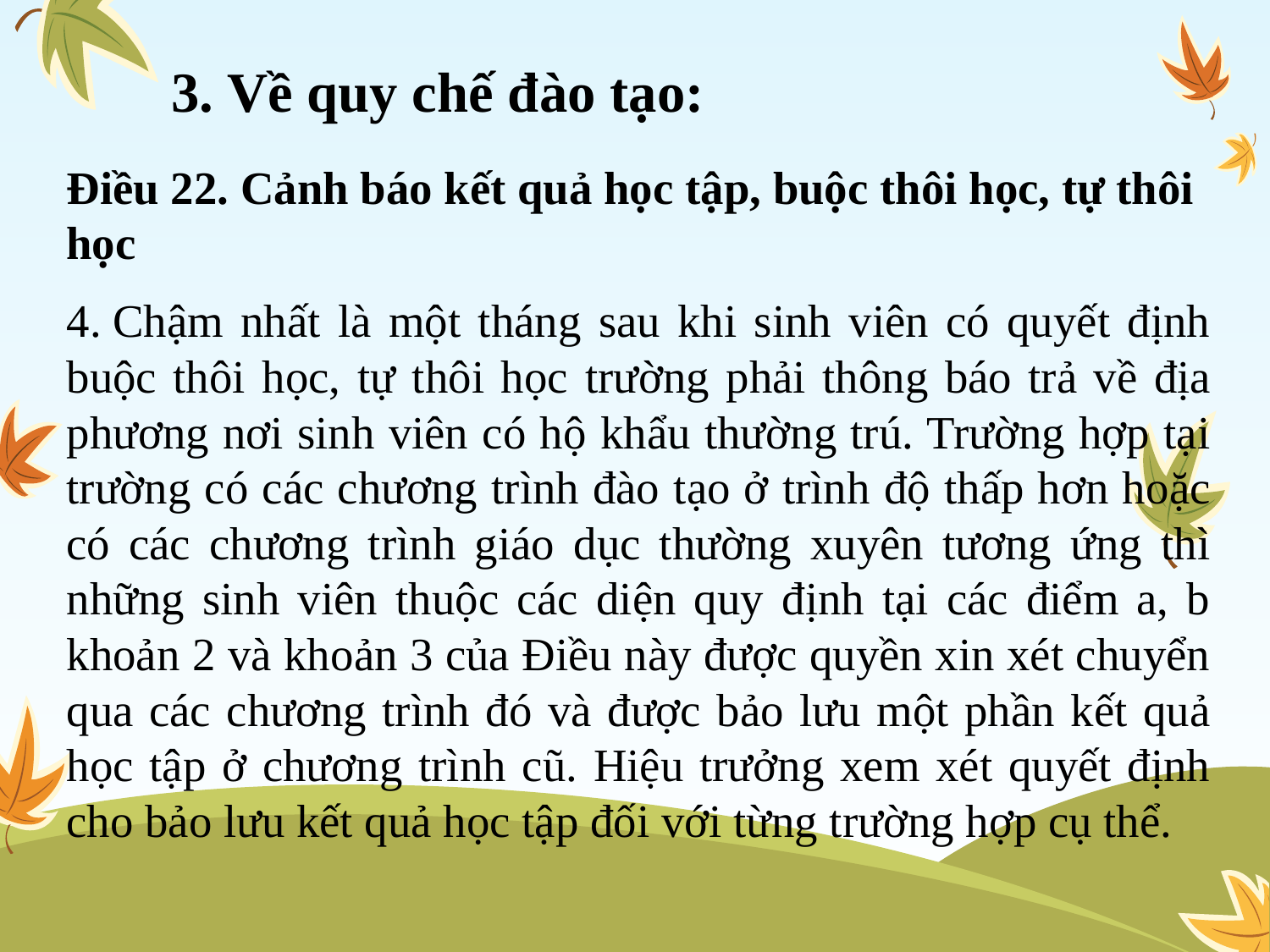

# 3. Về quy chế đào tạo:
Điều 22. Cảnh báo kết quả học tập, buộc thôi học, tự thôi học
	4. Chậm nhất là một tháng sau khi sinh viên có quyết định buộc thôi học, tự thôi học trường phải thông báo trả về địa phương nơi sinh viên có hộ khẩu thường trú. Trường hợp tại trường có các chương trình đào tạo ở trình độ thấp hơn hoặc có các chương trình giáo dục thường xuyên tương ứng thì những sinh viên thuộc các diện quy định tại các điểm a, b khoản 2 và khoản 3 của Điều này được quyền xin xét chuyển qua các chương trình đó và được bảo lưu một phần kết quả học tập ở chương trình cũ. Hiệu trưởng xem xét quyết định cho bảo lưu kết quả học tập đối với từng trường hợp cụ thể.